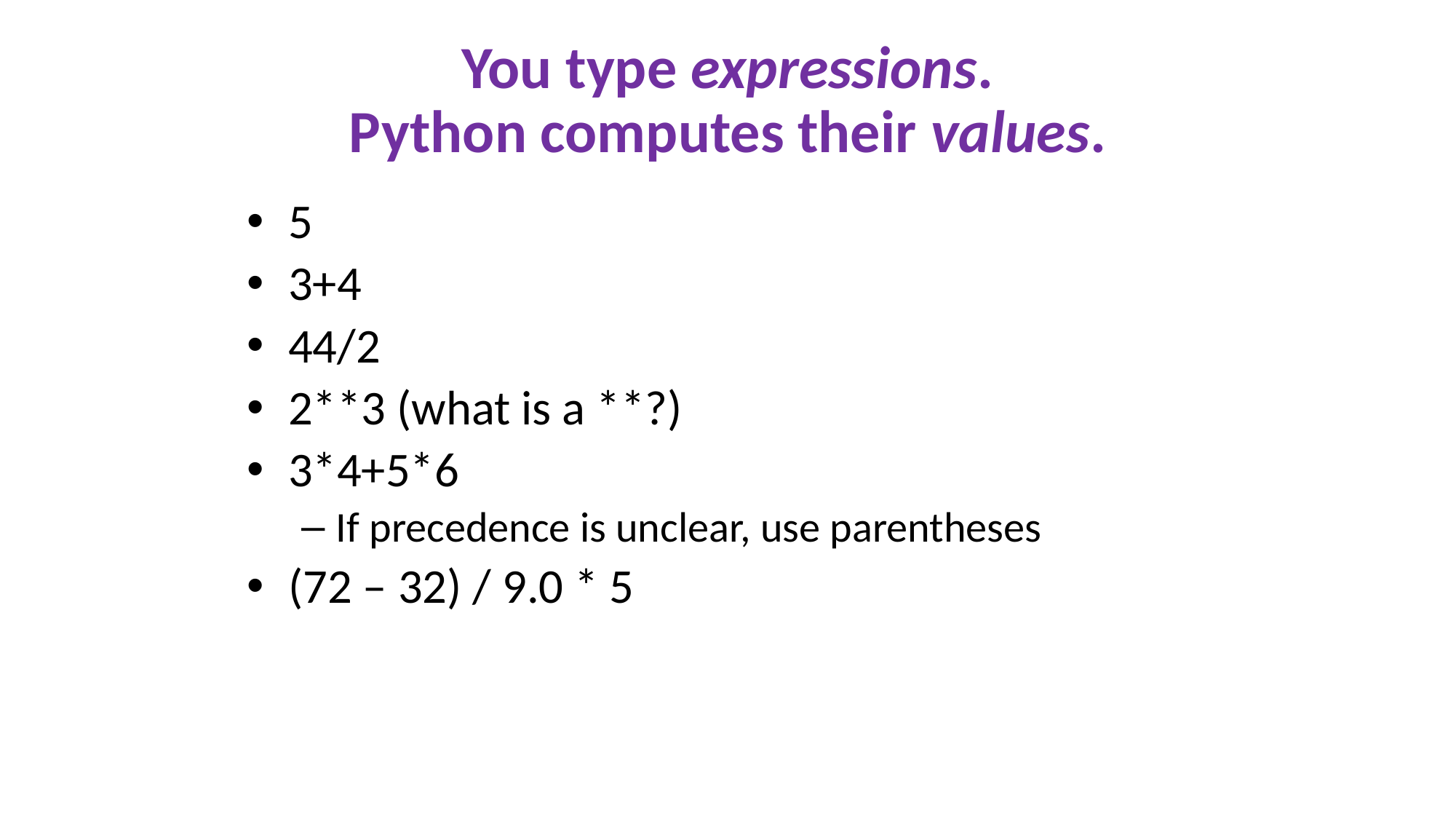

# You type expressions. Python computes their values.
5
3+4
44/2
2**3 (what is a **?)
3*4+5*6
If precedence is unclear, use parentheses
(72 – 32) / 9.0 * 5